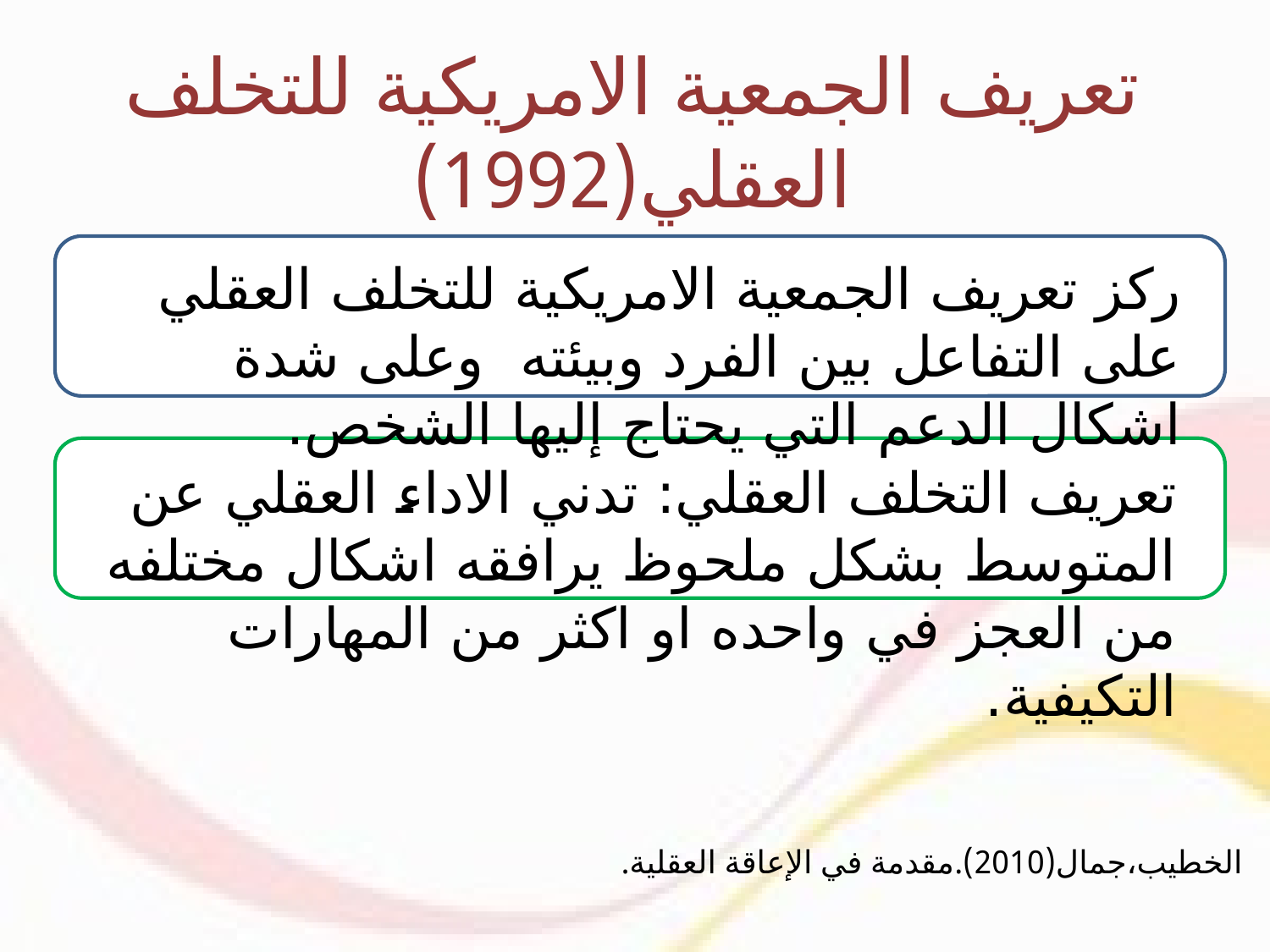

# تعريف الجمعية الامريكية للتخلف العقلي(1992)

ركز تعريف الجمعية الامريكية للتخلف العقلي على التفاعل بين الفرد وبيئته  وعلى شدة اشكال الدعم التي يحتاج إليها الشخص.

تعريف التخلف العقلي: تدني الاداء العقلي عن المتوسط بشكل ملحوظ يرافقه اشكال مختلفه من العجز في واحده او اكثر من المهارات التكيفية.
الخطيب،جمال(2010).مقدمة في الإعاقة العقلية.